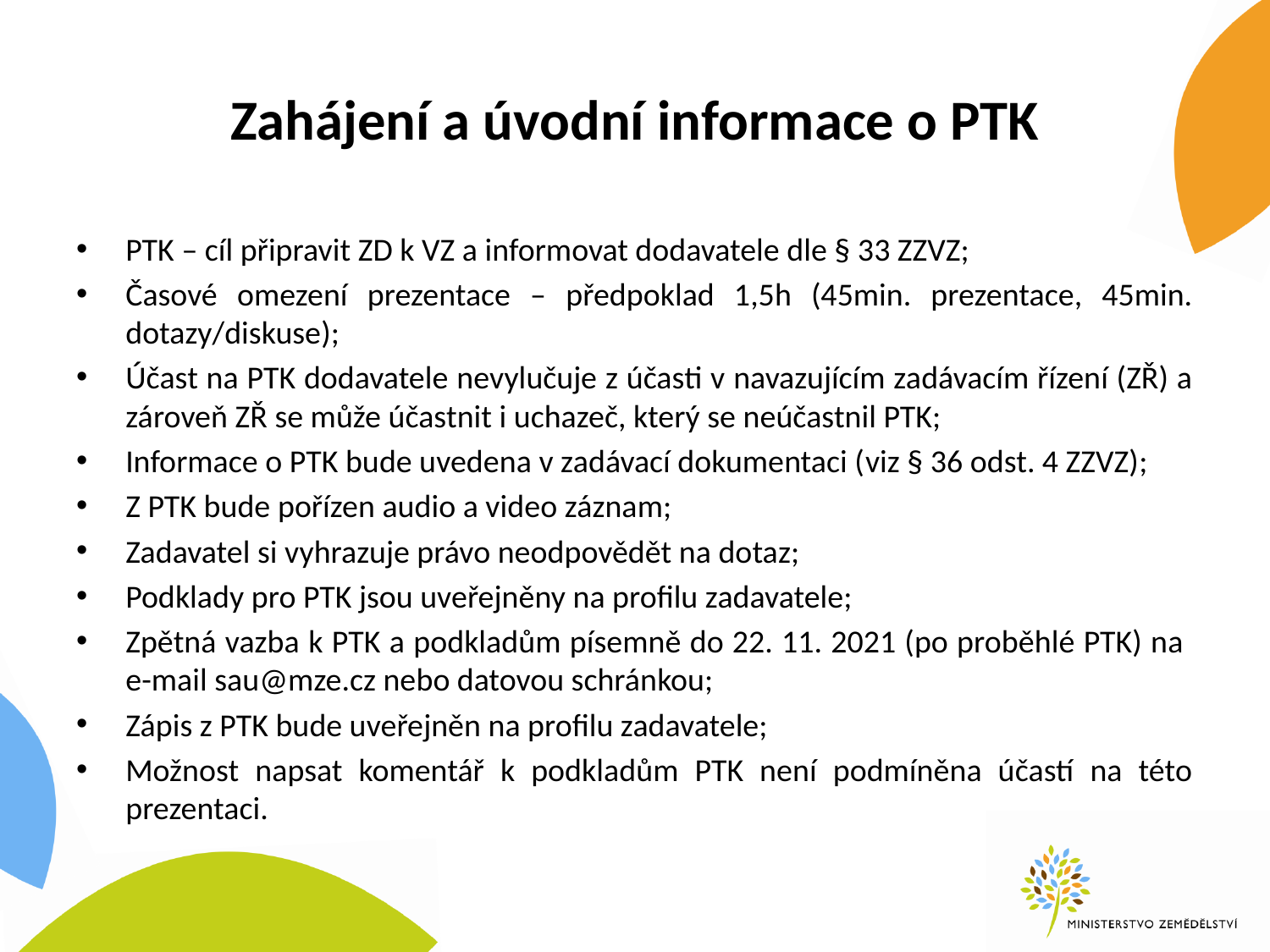

# Zahájení a úvodní informace o PTK
PTK – cíl připravit ZD k VZ a informovat dodavatele dle § 33 ZZVZ;
Časové omezení prezentace – předpoklad 1,5h (45min. prezentace, 45min. dotazy/diskuse);
Účast na PTK dodavatele nevylučuje z účasti v navazujícím zadávacím řízení (ZŘ) a zároveň ZŘ se může účastnit i uchazeč, který se neúčastnil PTK;
Informace o PTK bude uvedena v zadávací dokumentaci (viz § 36 odst. 4 ZZVZ);
Z PTK bude pořízen audio a video záznam;
Zadavatel si vyhrazuje právo neodpovědět na dotaz;
Podklady pro PTK jsou uveřejněny na profilu zadavatele;
Zpětná vazba k PTK a podkladům písemně do 22. 11. 2021 (po proběhlé PTK) na
e-mail sau@mze.cz nebo datovou schránkou;
Zápis z PTK bude uveřejněn na profilu zadavatele;
Možnost napsat komentář k podkladům PTK není podmíněna účastí na této prezentaci.